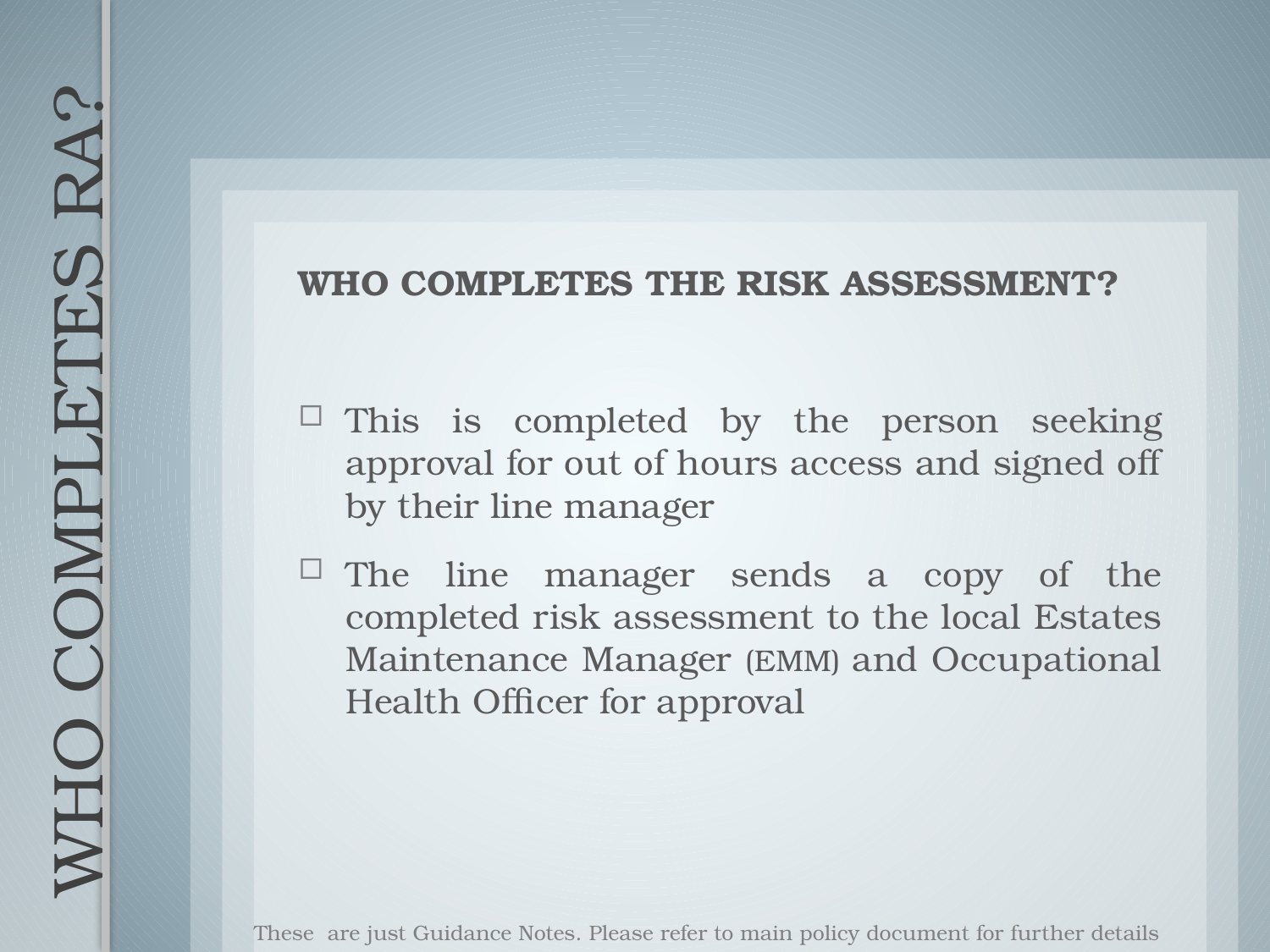

WHO COMPLETES THE RISK ASSESSMENT?

This is completed by the person seeking approval for out of hours access and signed off by their line manager
The line manager sends a copy of the completed risk assessment to the local Estates Maintenance Manager (EMM) and Occupational Health Officer for approval

# WHO COMPLETES RA?
These  are just Guidance Notes. Please refer to main policy document for further details